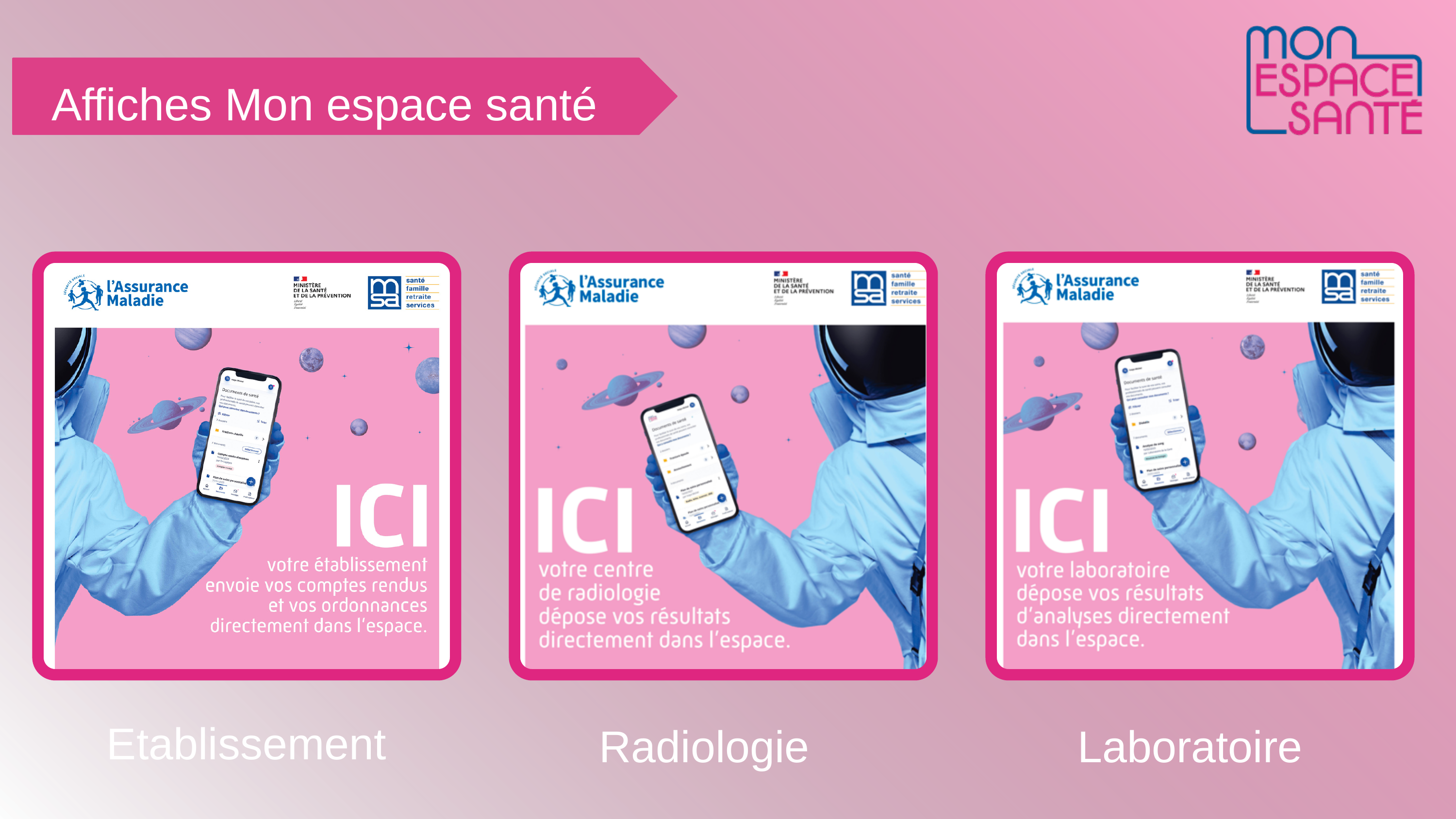

Affiches Mon espace santé

Etablissement
Radiologie
Laboratoire